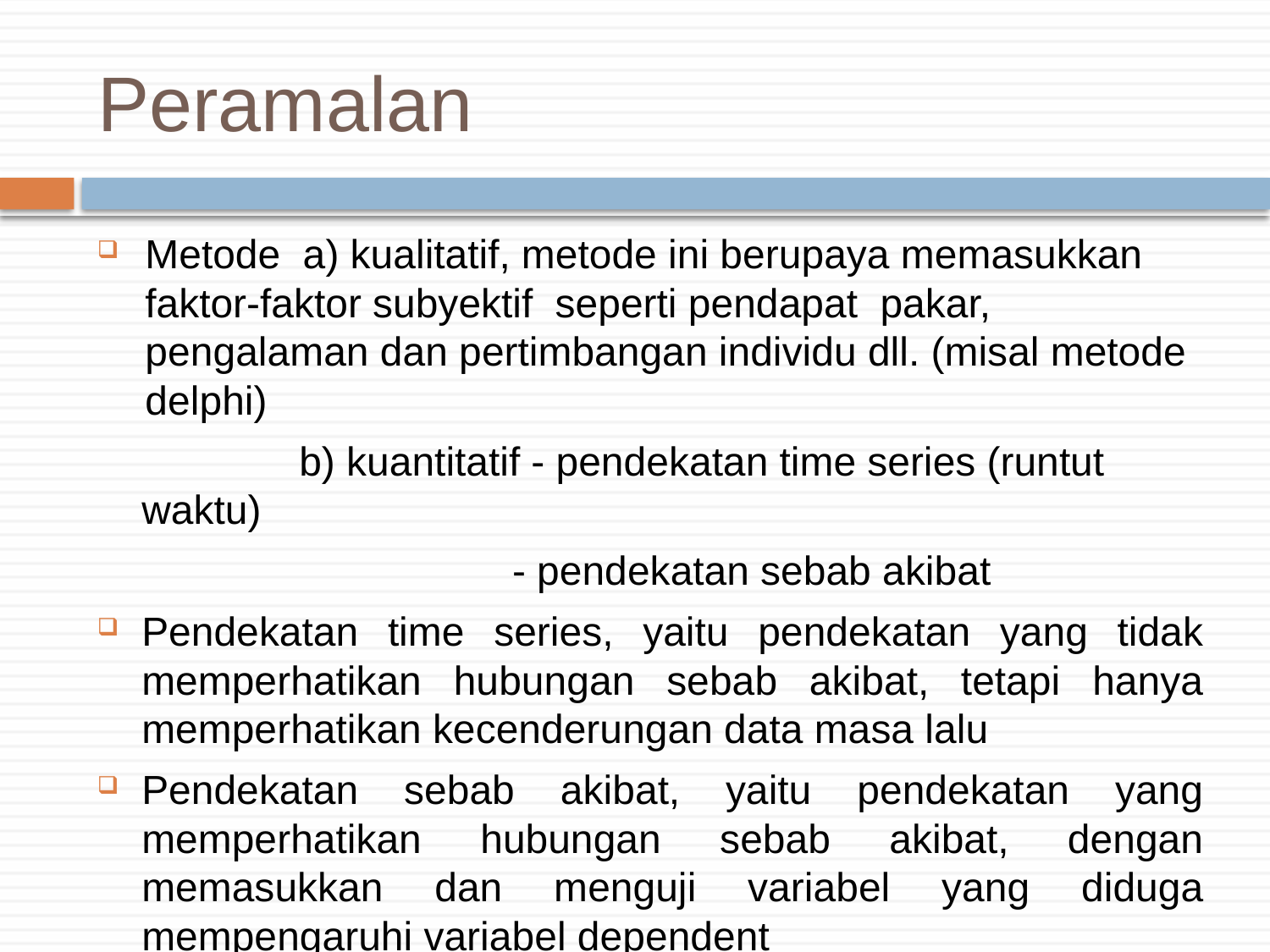

# Peramalan
Metode  a) kualitatif, metode ini berupaya memasukkan faktor-faktor subyektif  seperti pendapat  pakar, pengalaman dan pertimbangan individu dll. (misal metode delphi)
                  b) kuantitatif - pendekatan time series (runtut waktu)
                                     - pendekatan sebab akibat
Pendekatan time series, yaitu pendekatan yang tidak memperhatikan hubungan sebab akibat, tetapi hanya memperhatikan kecenderungan data masa lalu
Pendekatan sebab akibat, yaitu pendekatan yang memperhatikan hubungan sebab akibat, dengan memasukkan dan menguji variabel yang diduga mempengaruhi variabel dependent